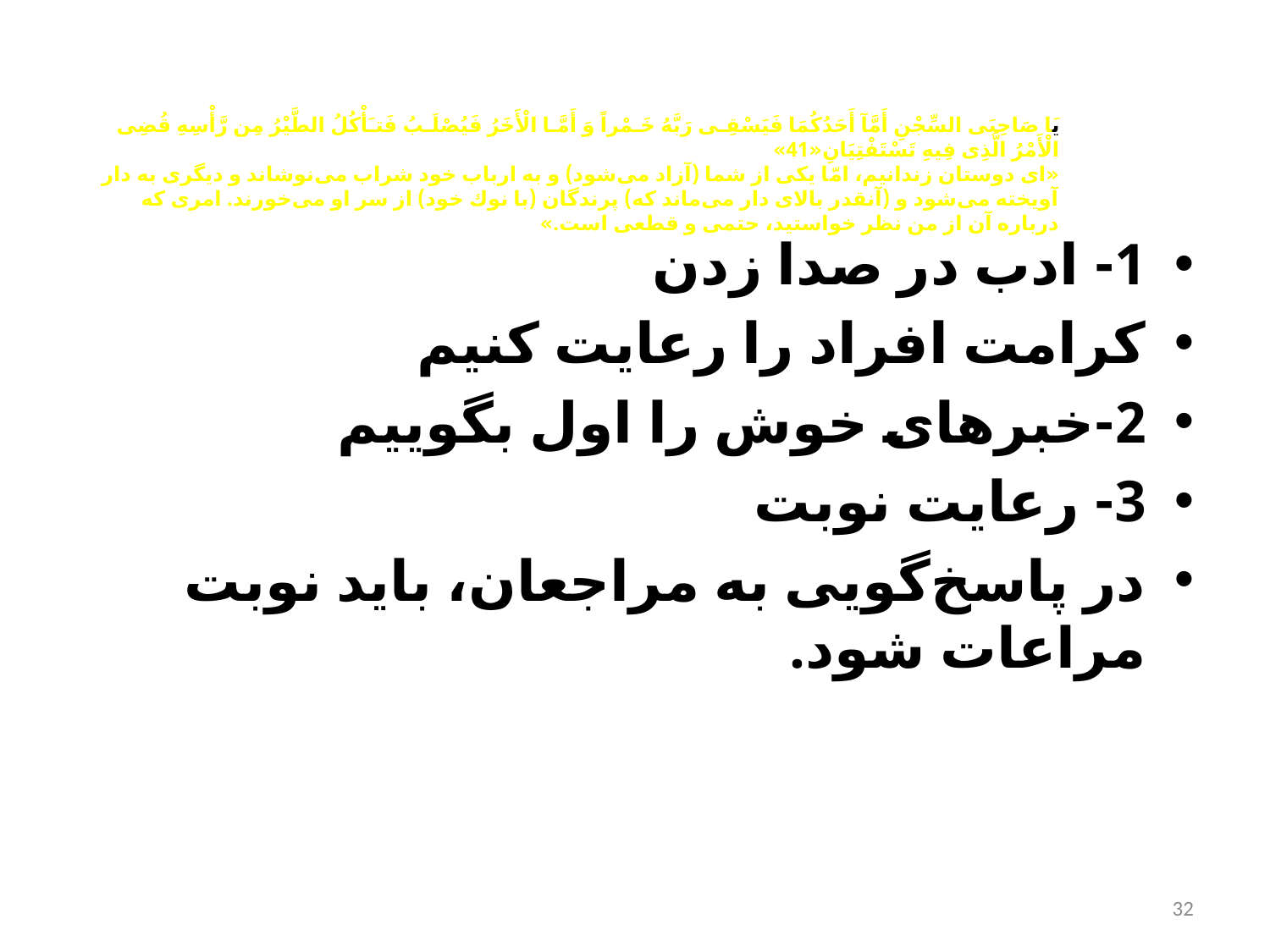

# یَا صَاحِبَی السِّجْنِ أَمَّآ أَحَدُكُمَا فَیَسْقِـی رَبَّهُ خَـمْراً وَ أَمَّـا الْأَخَرُ فَیُصْلَـبُ فَتـَأْكُلُ الطَّیْرُ مِن رَّأْسِهِ قُضِی الْأَمْرُ الَّذِی فِیهِ تَسْتَفْتِیَانِ«41» «ای دوستان زندانیم، امّا یكی از شما (آزاد می‌شود) و به ارباب خود شراب می‌نوشاند و دیگری به دار آویخته می‌شود و (آنقدر بالای دار می‌ماند كه) پرندگان (با نوك خود) از سر او می‌خورند. امری كه درباره آن از من نظر خواستید، حتمی و قطعی است.»
1- ادب در صدا زدن
كرامت افراد را رعایت كنیم
2-خبرهای خوش را اول بگوییم
3- رعایت نوبت
در پاسخ‌گویی به مراجعان، باید نوبت مراعات شود.

32